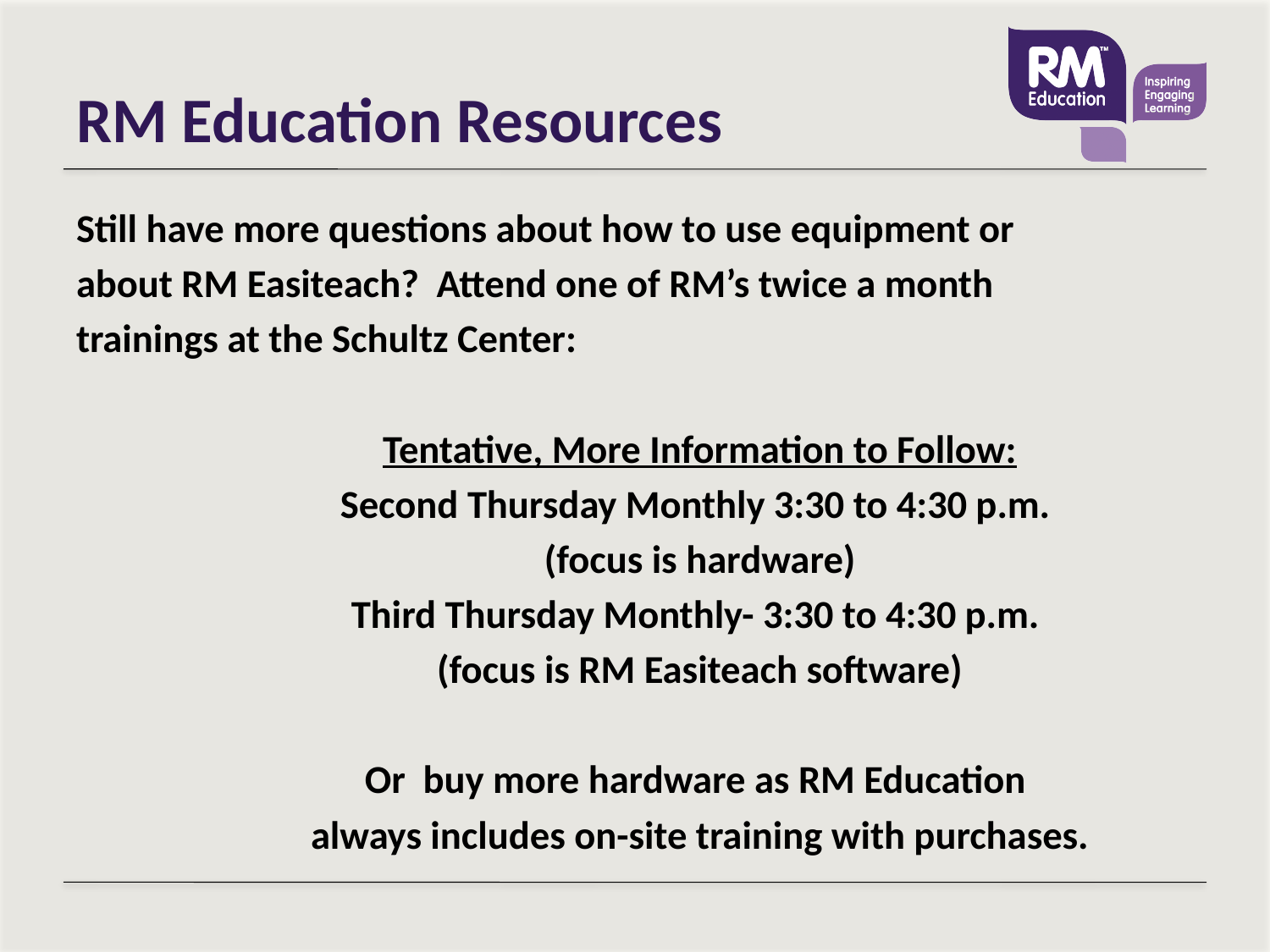

# RM Education Resources
Still have more questions about how to use equipment or
about RM Easiteach?  Attend one of RM’s twice a month
trainings at the Schultz Center:

Tentative, More Information to Follow:
Second Thursday Monthly 3:30 to 4:30 p.m.
(focus is hardware)
Third Thursday Monthly- 3:30 to 4:30 p.m.
(focus is RM Easiteach software)

Or  buy more hardware as RM Education
always includes on-site training with purchases.